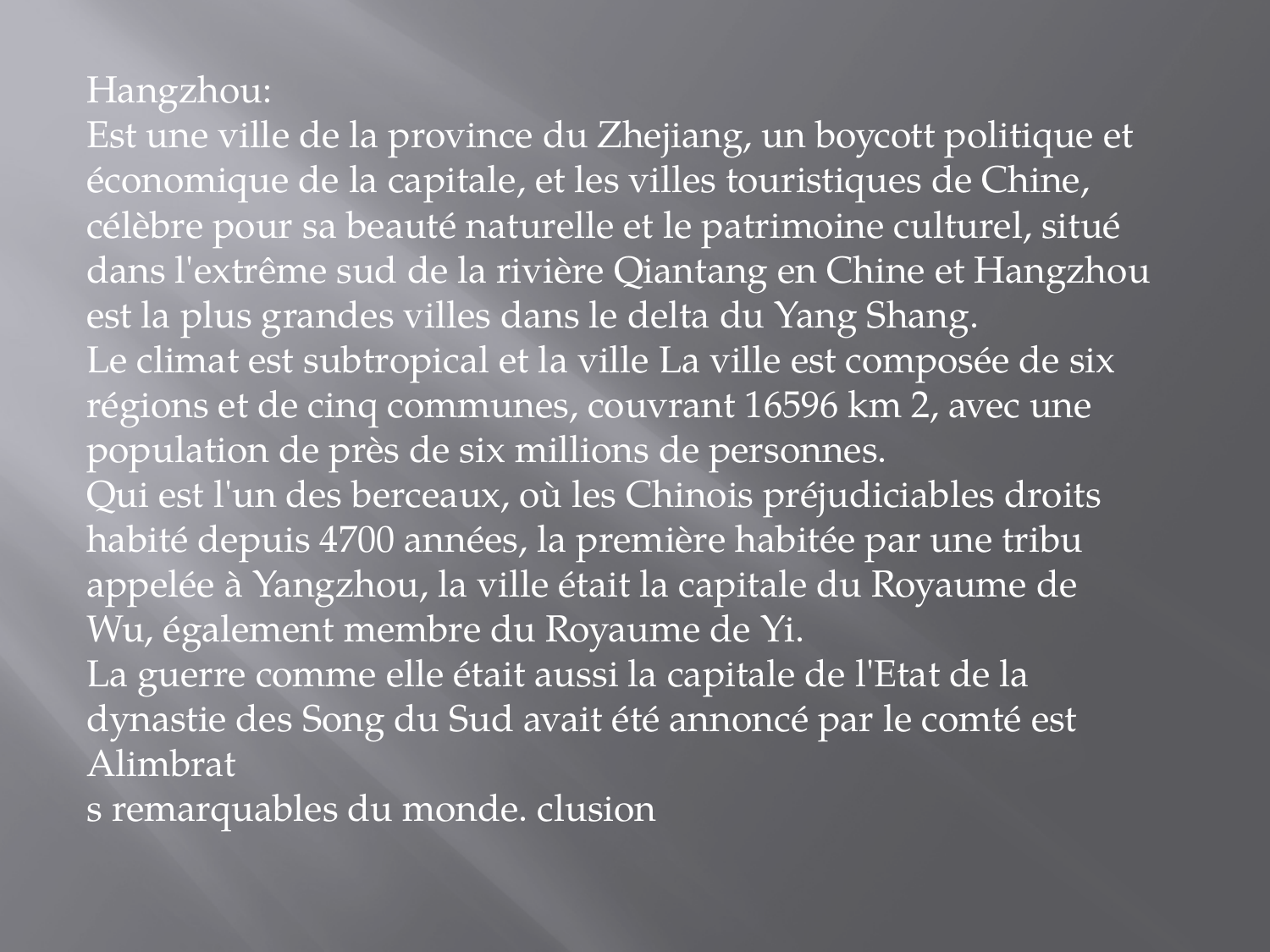

Hangzhou:
Est une ville de la province du Zhejiang, un boycott politique et économique de la capitale, et les villes touristiques de Chine, célèbre pour sa beauté naturelle et le patrimoine culturel, situé dans l'extrême sud de la rivière Qiantang en Chine et Hangzhou est la plus grandes villes dans le delta du Yang Shang.
Le climat est subtropical et la ville La ville est composée de six régions et de cinq communes, couvrant 16596 km 2, avec une population de près de six millions de personnes.
Qui est l'un des berceaux, où les Chinois préjudiciables droits habité depuis 4700 années, la première habitée par une tribu appelée à Yangzhou, la ville était la capitale du Royaume de Wu, également membre du Royaume de Yi.
La guerre comme elle était aussi la capitale de l'Etat de la dynastie des Song du Sud avait été annoncé par le comté est Alimbrat
s remarquables du monde. clusion